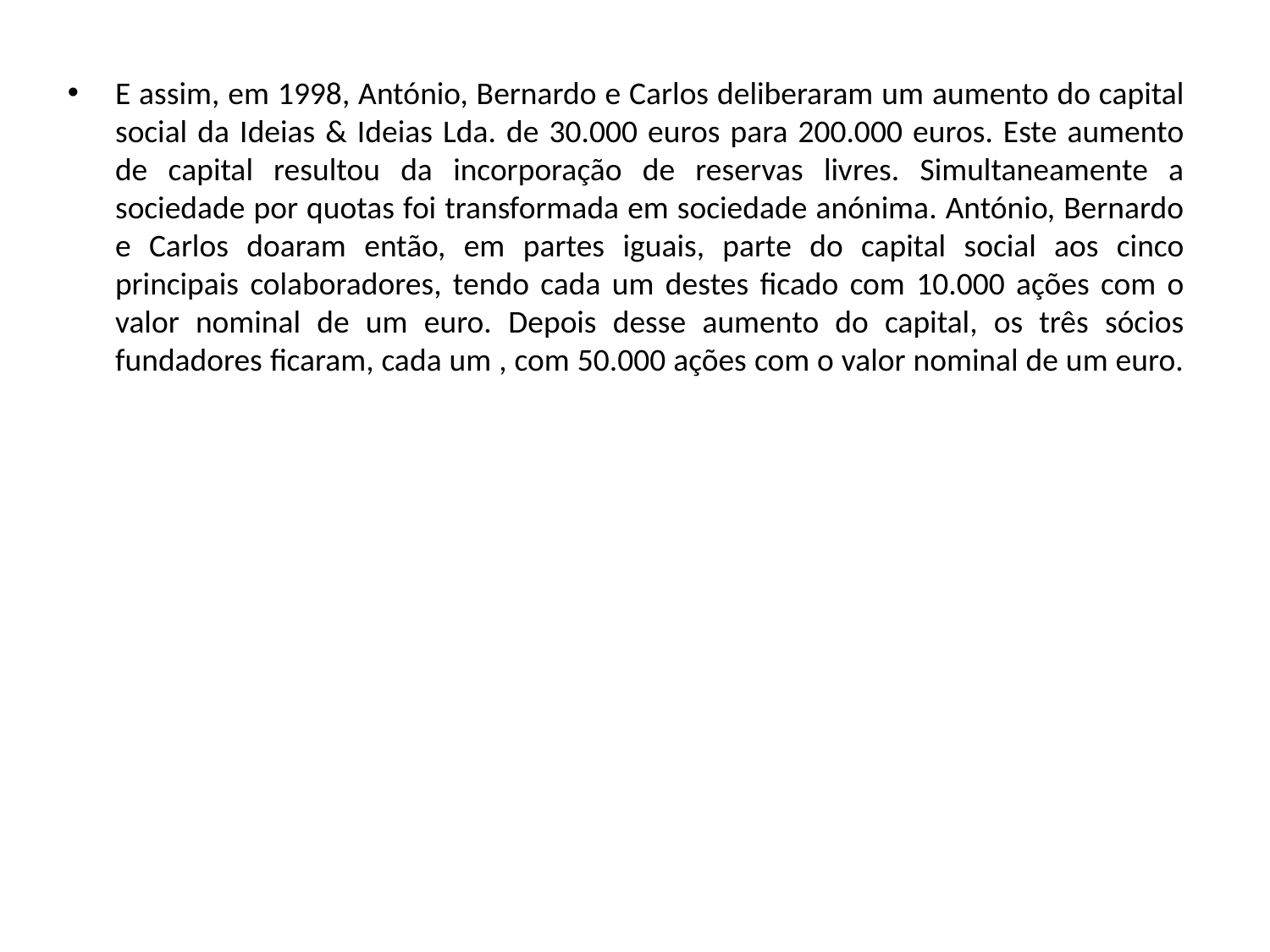

E assim, em 1998, António, Bernardo e Carlos deliberaram um aumento do capital social da Ideias & Ideias Lda. de 30.000 euros para 200.000 euros. Este aumento de capital resultou da incorporação de reservas livres. Simultaneamente a sociedade por quotas foi transformada em sociedade anónima. António, Bernardo e Carlos doaram então, em partes iguais, parte do capital social aos cinco principais colaboradores, tendo cada um destes ficado com 10.000 ações com o valor nominal de um euro. Depois desse aumento do capital, os três sócios fundadores ficaram, cada um , com 50.000 ações com o valor nominal de um euro.